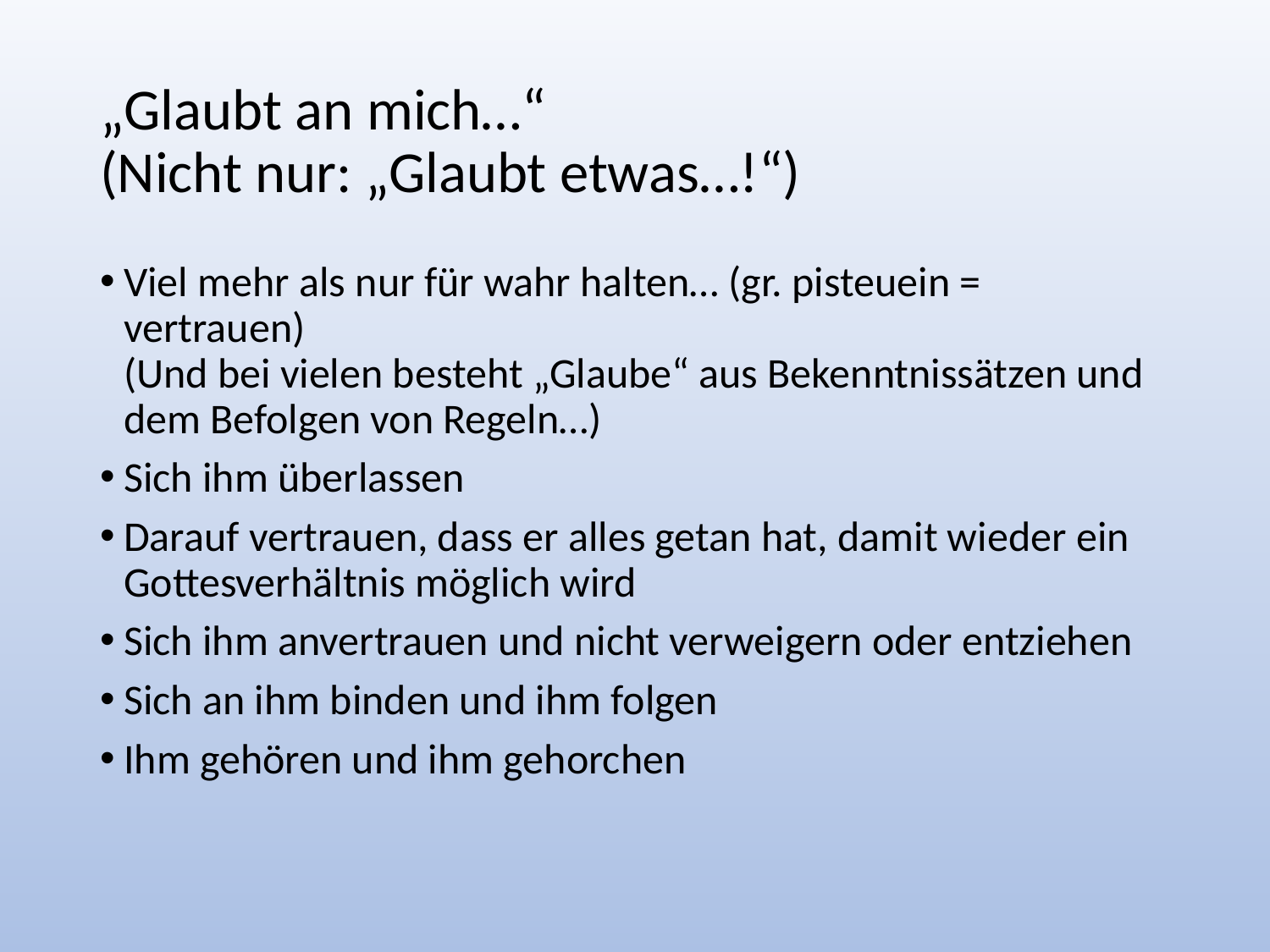

# „Glaubt an mich…“ (Nicht nur: „Glaubt etwas…!“)
Viel mehr als nur für wahr halten… (gr. pisteuein = vertrauen)
(Und bei vielen besteht „Glaube“ aus Bekenntnissätzen und dem Befolgen von Regeln…)
Sich ihm überlassen
Darauf vertrauen, dass er alles getan hat, damit wieder ein Gottesverhältnis möglich wird
Sich ihm anvertrauen und nicht verweigern oder entziehen
Sich an ihm binden und ihm folgen
Ihm gehören und ihm gehorchen